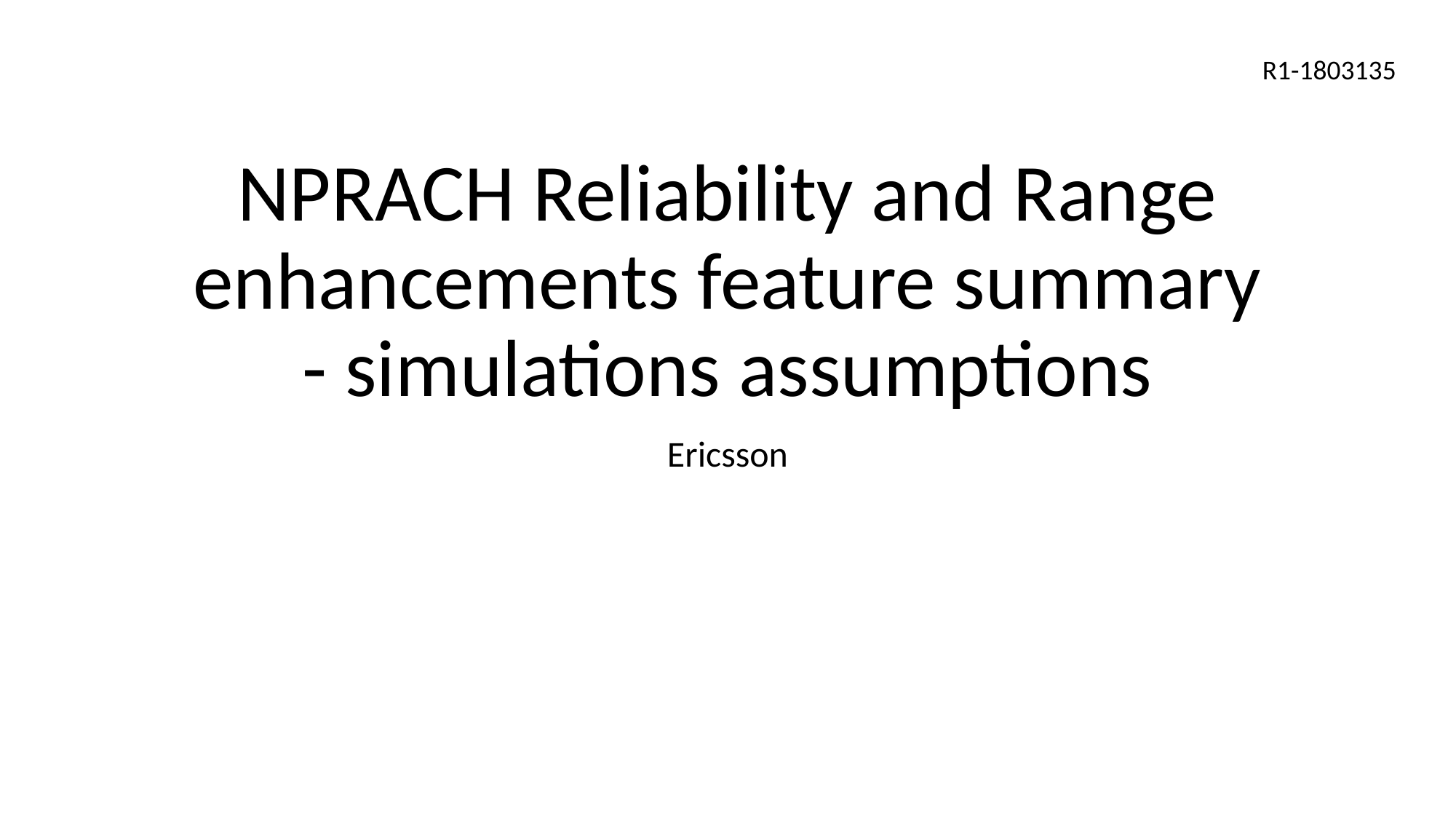

R1-1803135
# NPRACH Reliability and Range enhancements feature summary - simulations assumptions
Ericsson